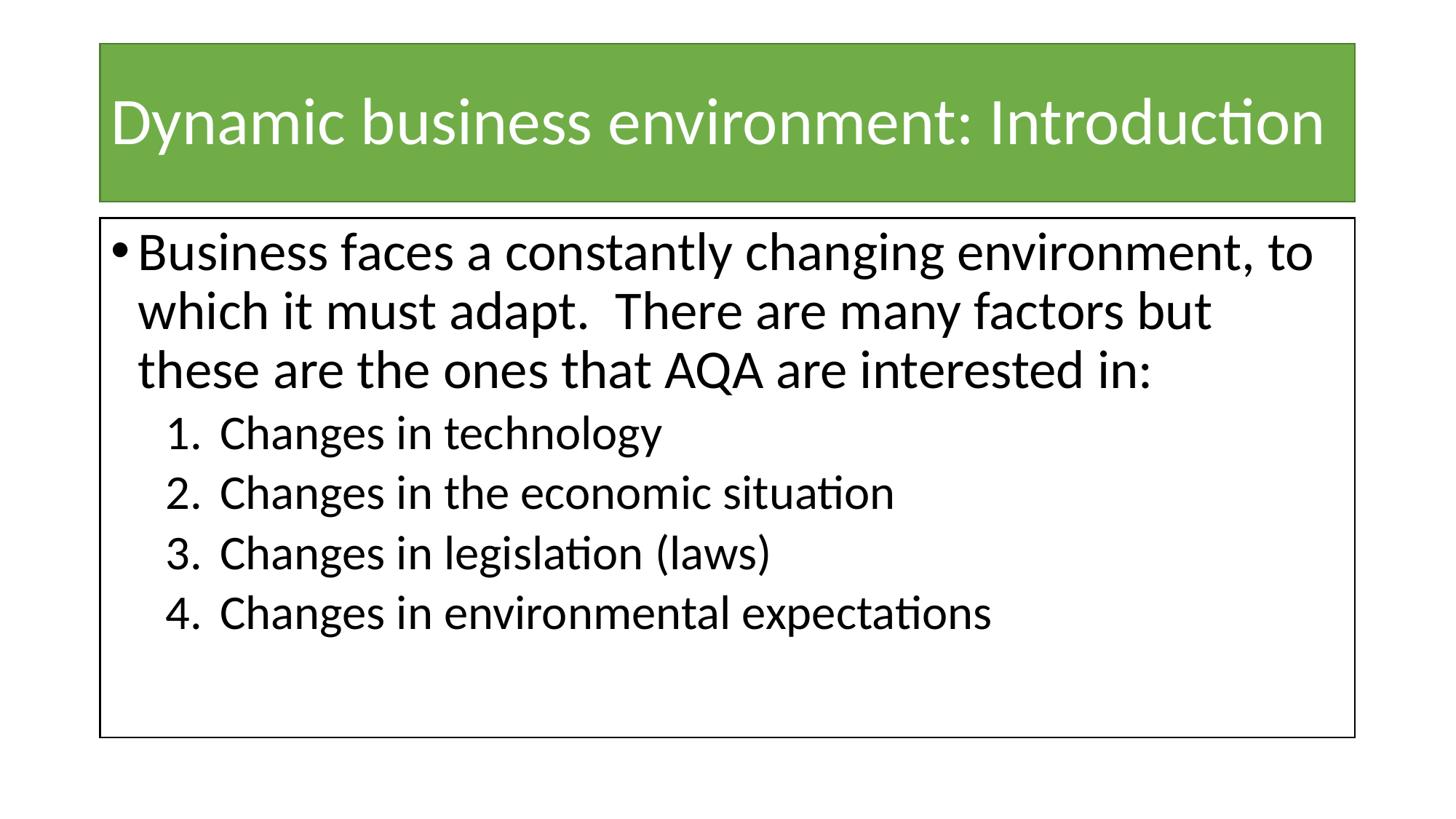

# Dynamic business environment: Introduction
Business faces a constantly changing environment, to which it must adapt.  There are many factors but these are the ones that AQA are interested in:
Changes in technology
Changes in the economic situation
Changes in legislation (laws)
Changes in environmental expectations